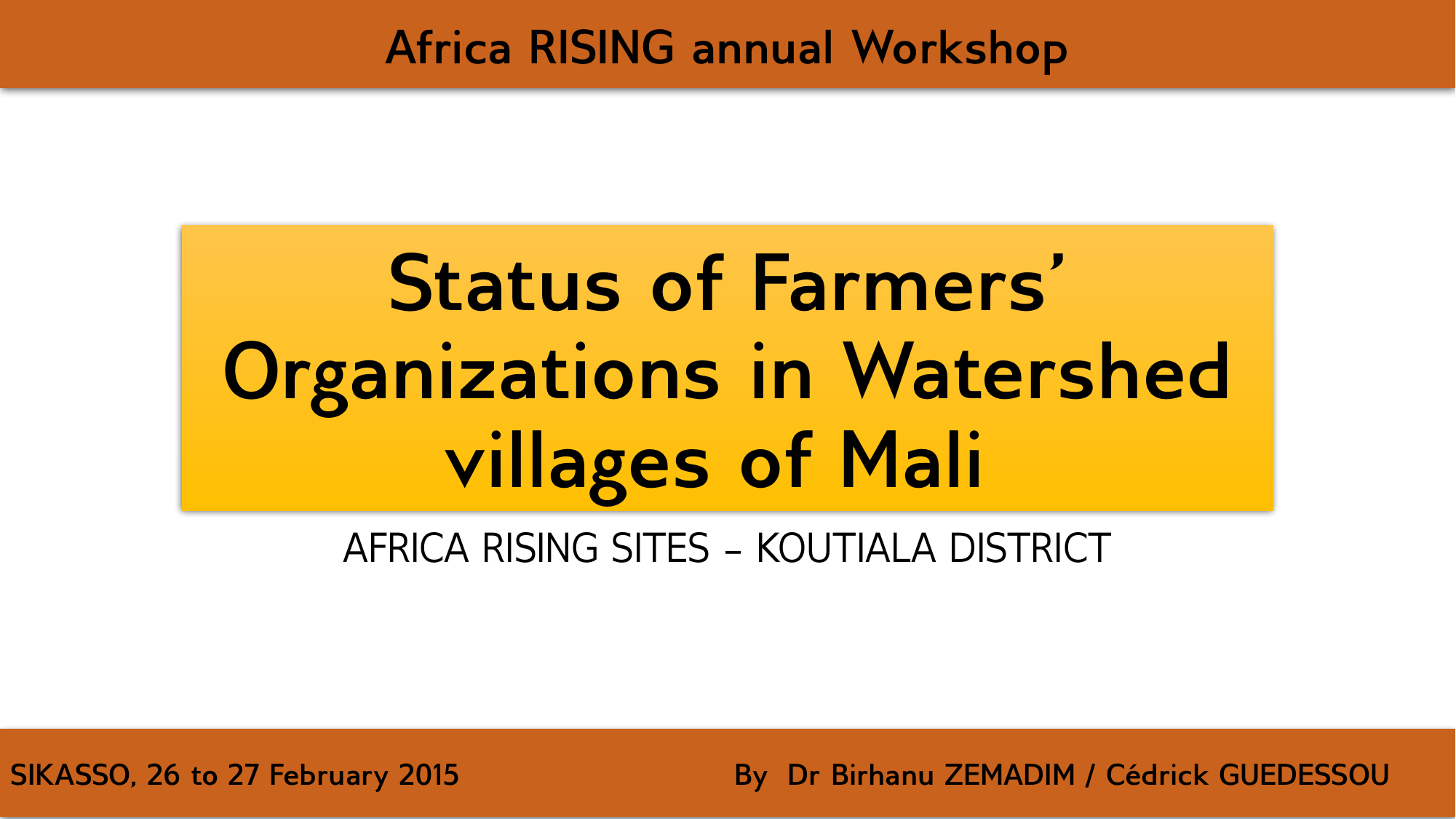

Africa RISING annual Workshop
# Status of Farmers’ Organizations in Watershed villages of Mali
AFRICA RISING SITES – KOUTIALA DISTRICT
SIKASSO, 26 to 27 February 2015                            By  Dr Birhanu ZEMADIM / Cédrick GUEDESSOU